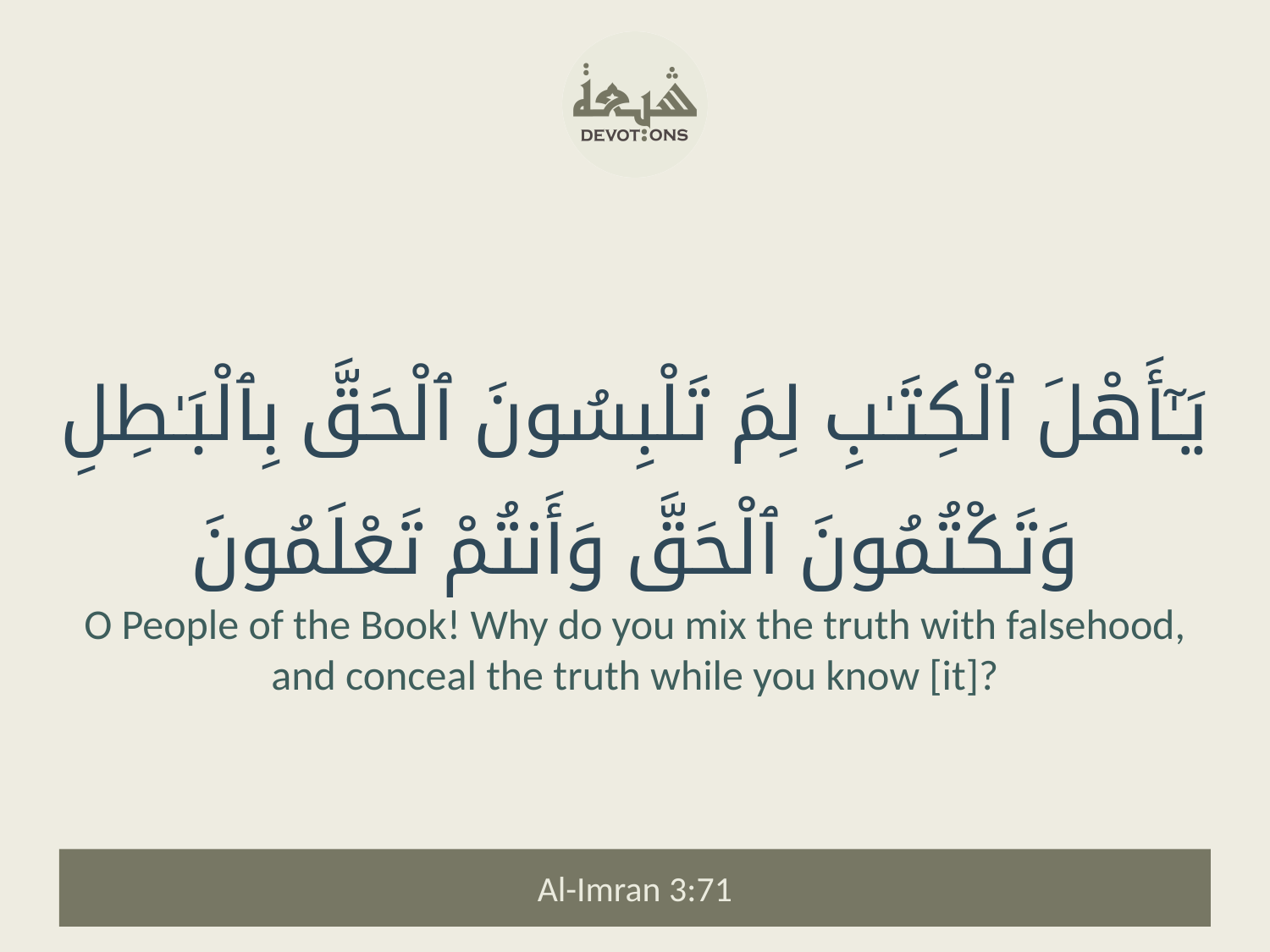

يَـٰٓأَهْلَ ٱلْكِتَـٰبِ لِمَ تَلْبِسُونَ ٱلْحَقَّ بِٱلْبَـٰطِلِ وَتَكْتُمُونَ ٱلْحَقَّ وَأَنتُمْ تَعْلَمُونَ
O People of the Book! Why do you mix the truth with falsehood, and conceal the truth while you know [it]?
Al-Imran 3:71